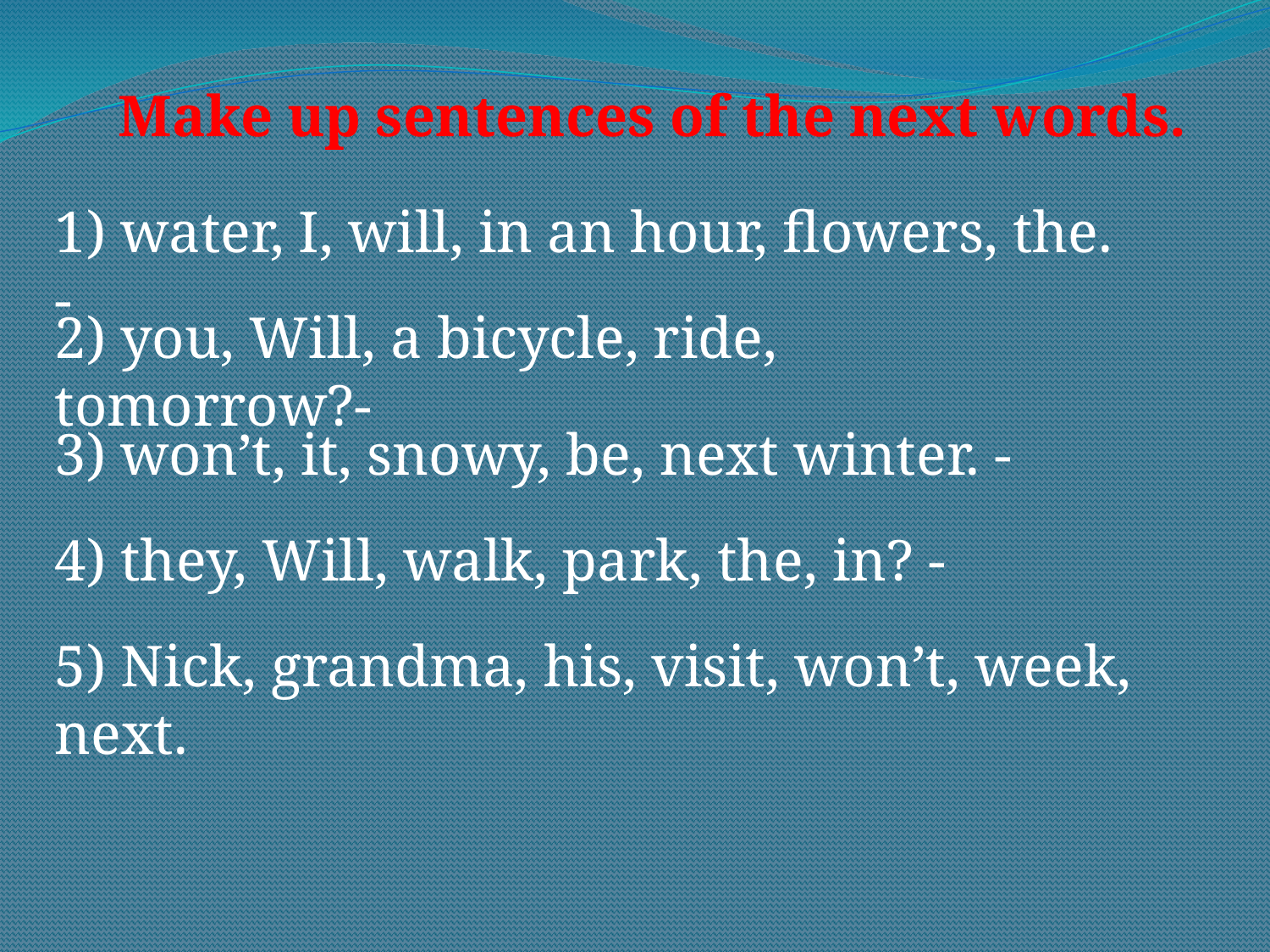

Make up sentences of the next words.
1) water, I, will, in an hour, flowers, the. -
2) you, Will, a bicycle, ride, tomorrow?-
3) won’t, it, snowy, be, next winter. -
4) they, Will, walk, park, the, in? -
5) Nick, grandma, his, visit, won’t, week, next.